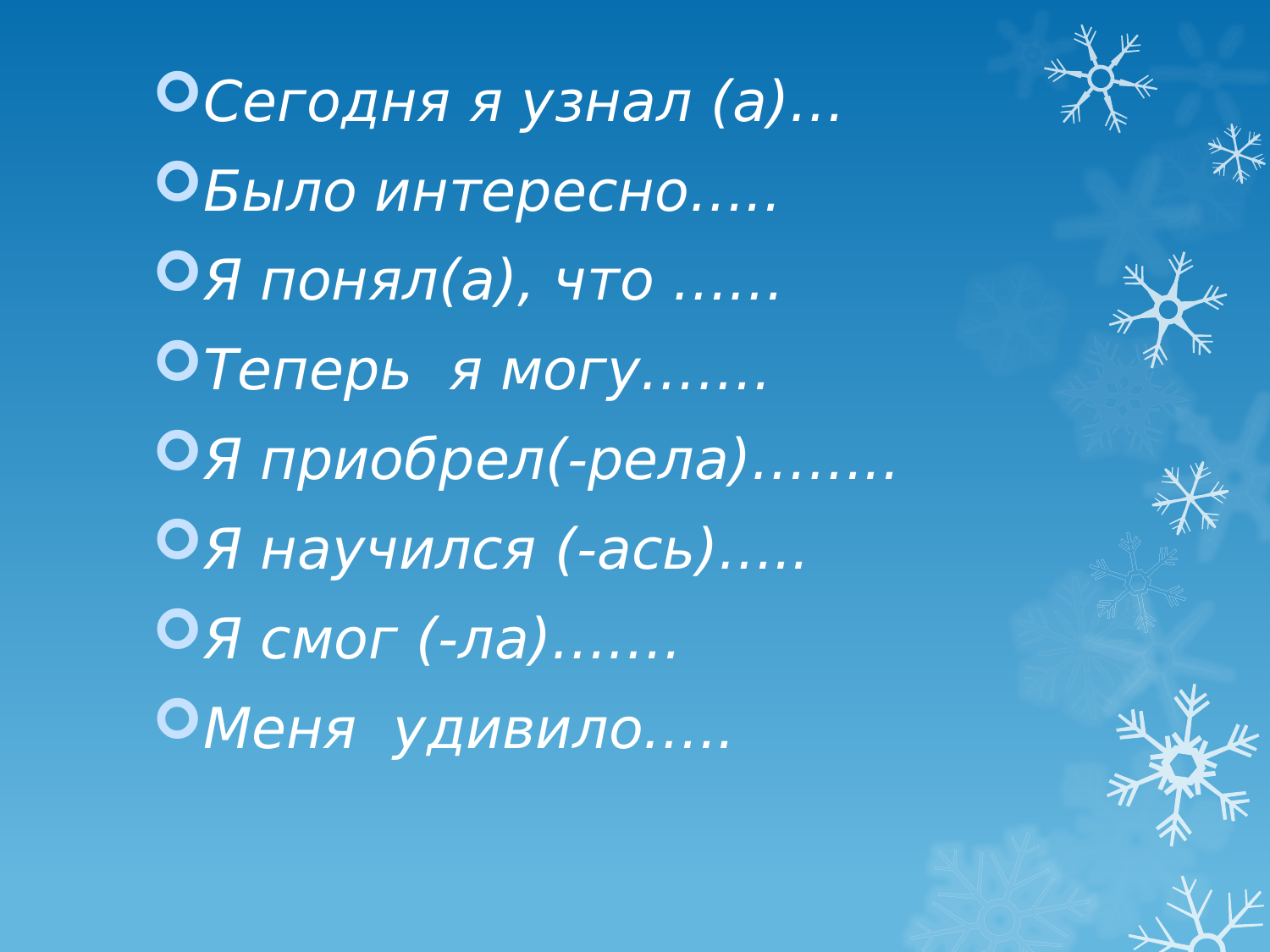

Сегодня я узнал (а)…
Было интересно…..
Я понял(а), что ……
Теперь  я могу…….
Я приобрел(-рела)……..
Я научился (-ась)…..
Я смог (-ла)…….
Меня  удивило…..